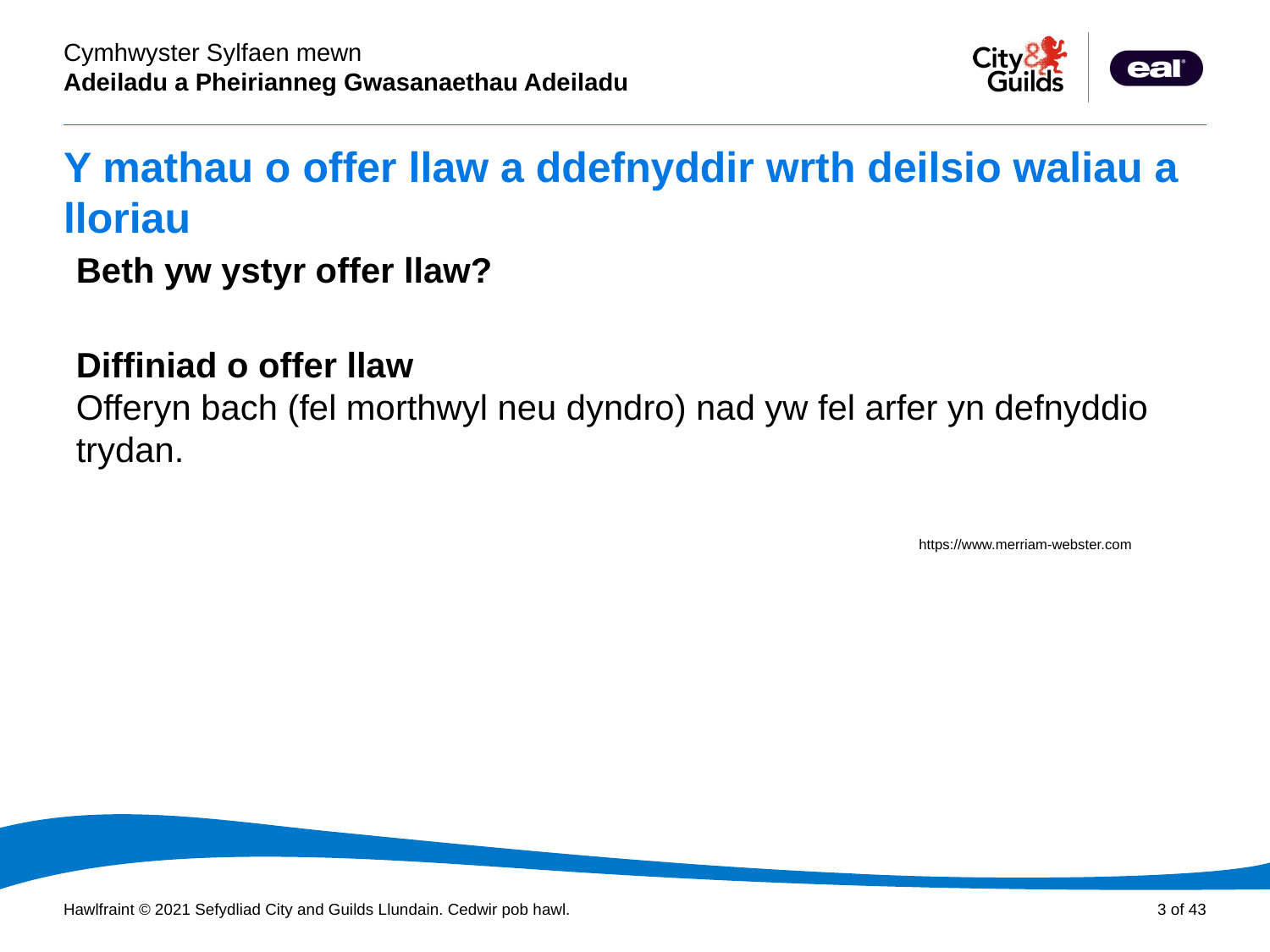

# Y mathau o offer llaw a ddefnyddir wrth deilsio waliau a lloriau
Beth yw ystyr offer llaw?
Diffiniad o offer llaw
Offeryn bach (fel morthwyl neu dyndro) nad yw fel arfer yn defnyddio trydan.

https://www.merriam-webster.com